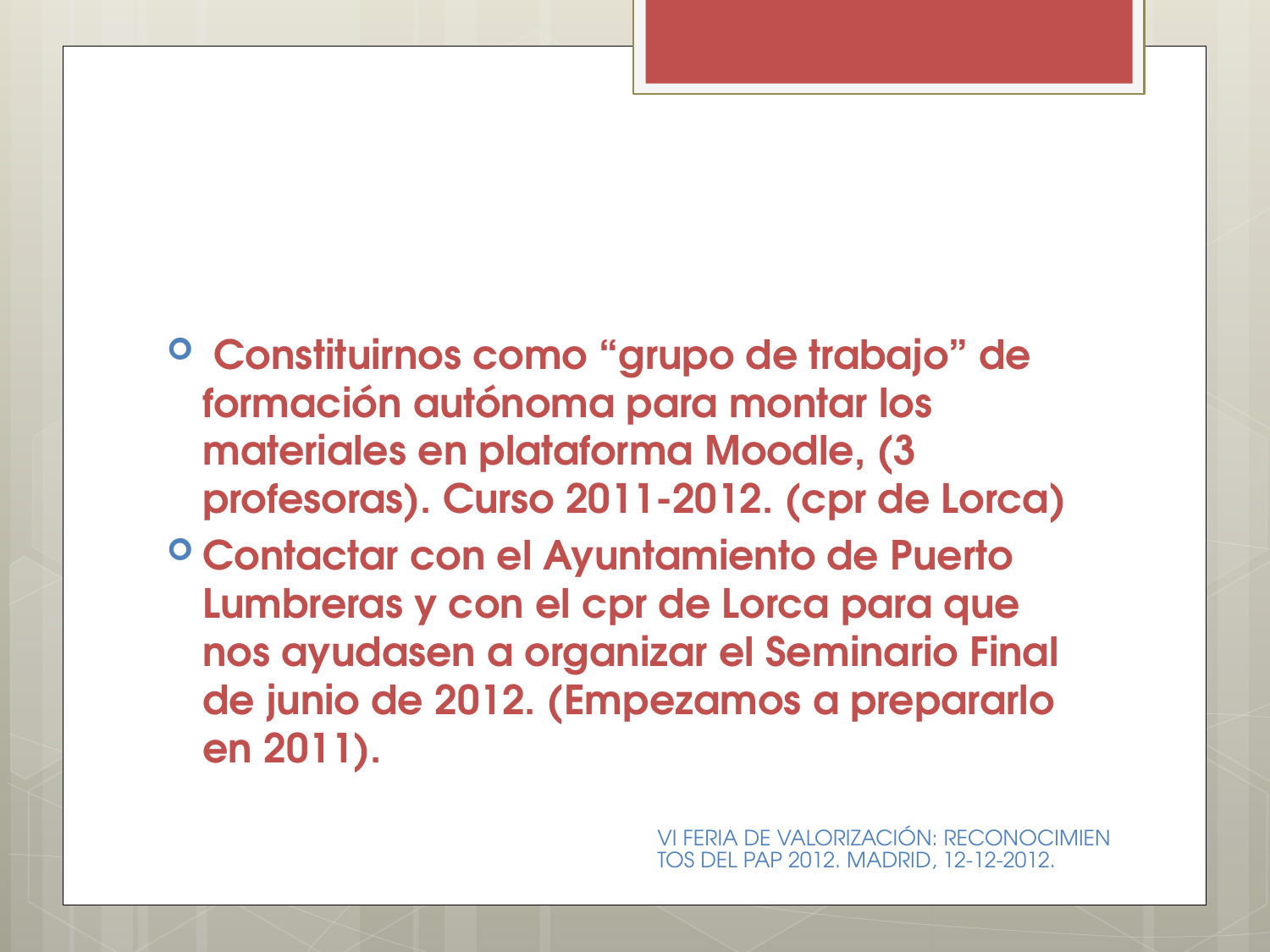

#
 Constituirnos como “grupo de trabajo” de formación autónoma para montar los materiales en plataforma Moodle, (3 profesoras). Curso 2011-2012. (cpr de Lorca)
Contactar con el Ayuntamiento de Puerto Lumbreras y con el cpr de Lorca para que nos ayudasen a organizar el Seminario Final de junio de 2012. (Empezamos a prepararlo en 2011).
VI FERIA DE VALORIZACIÓN: RECONOCIMIENTOS DEL PAP 2012. MADRID, 12-12-2012.